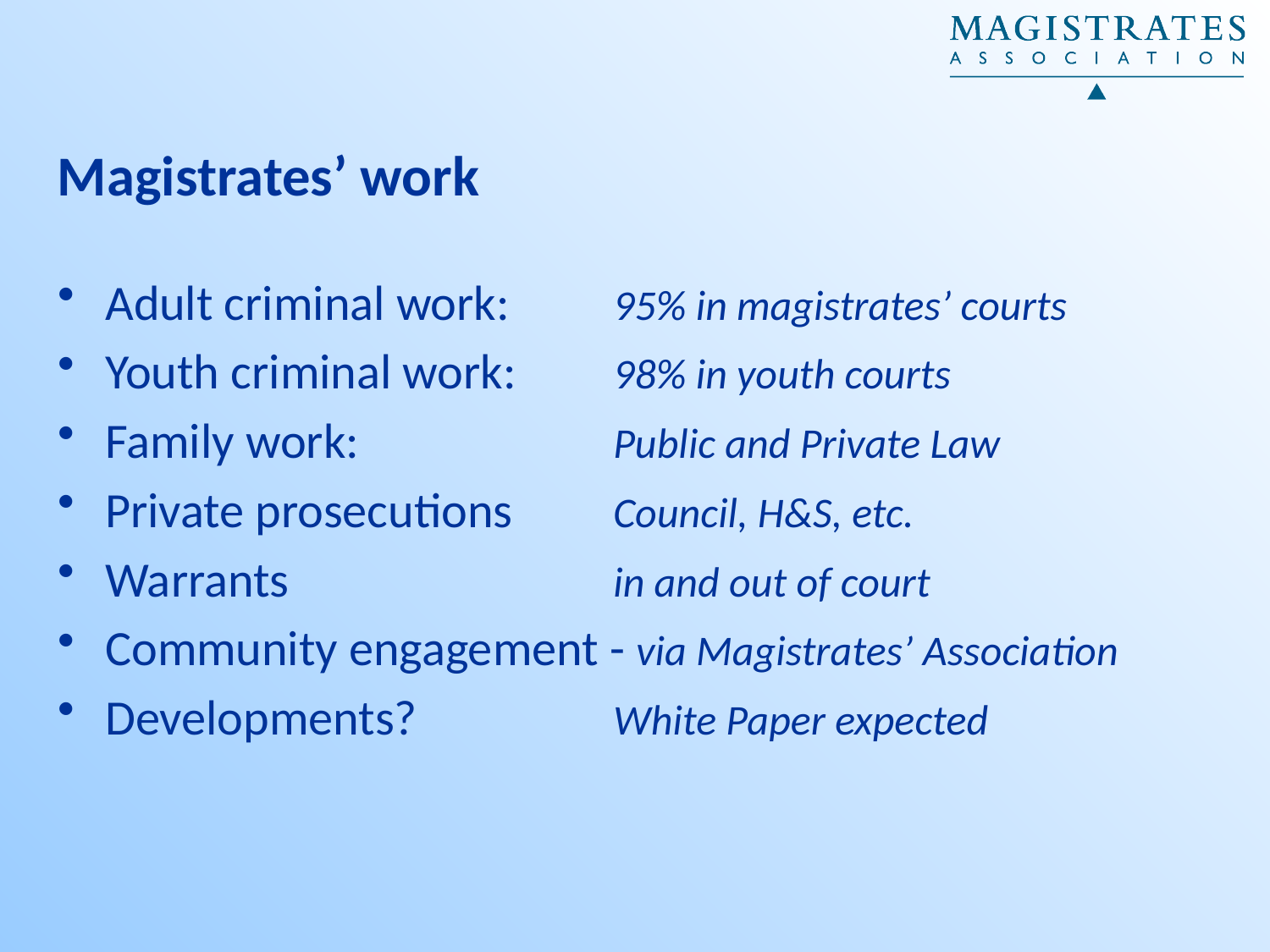

# Magistrates’ work
Adult criminal work: 	95% in magistrates’ courts
Youth criminal work: 	98% in youth courts
Family work: 		Public and Private Law
Private prosecutions 	Council, H&S, etc.
Warrants			in and out of court
Community engagement - via Magistrates’ Association
Developments?		White Paper expected